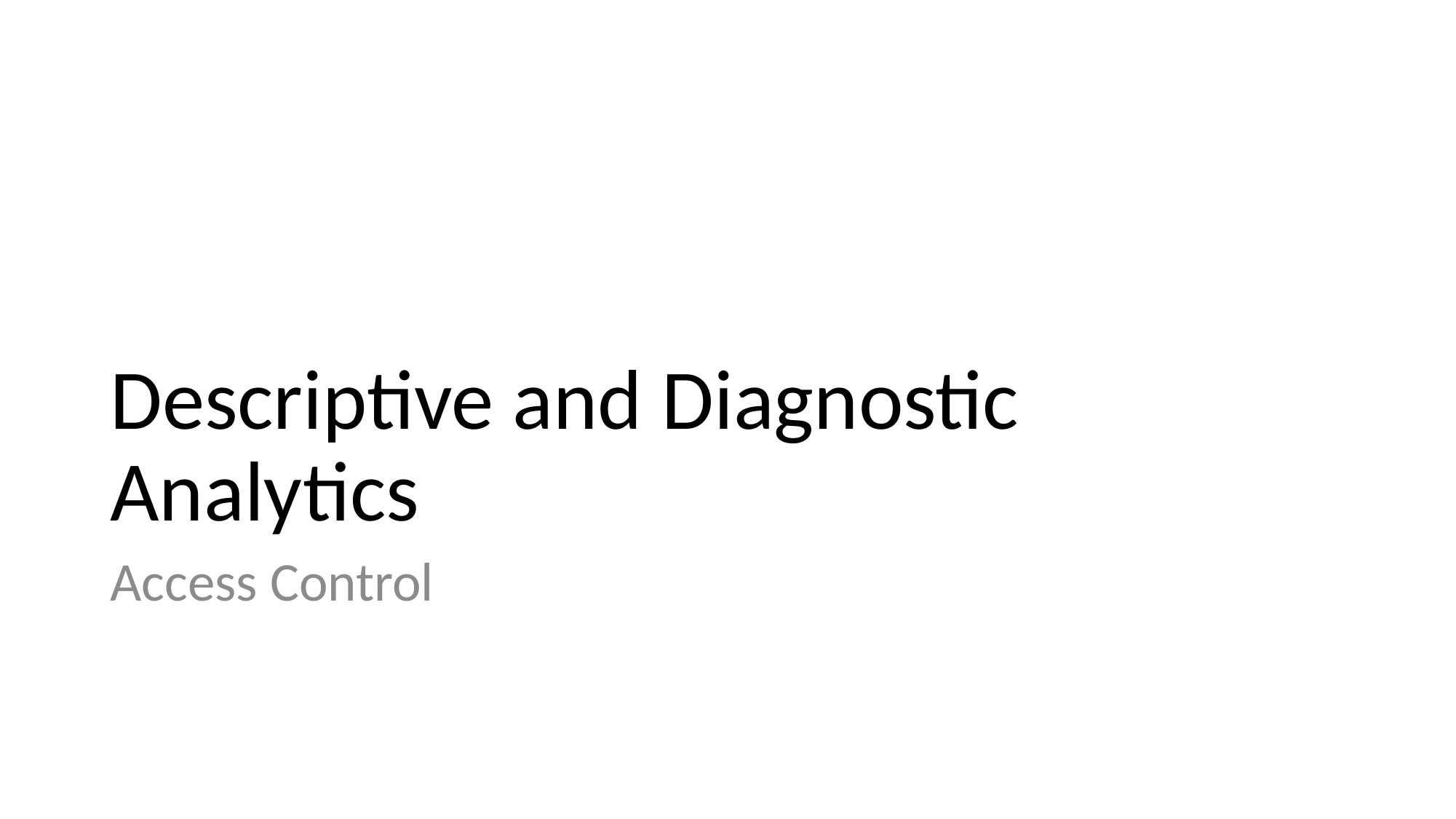

# Descriptive and Diagnostic Analytics
Access Control